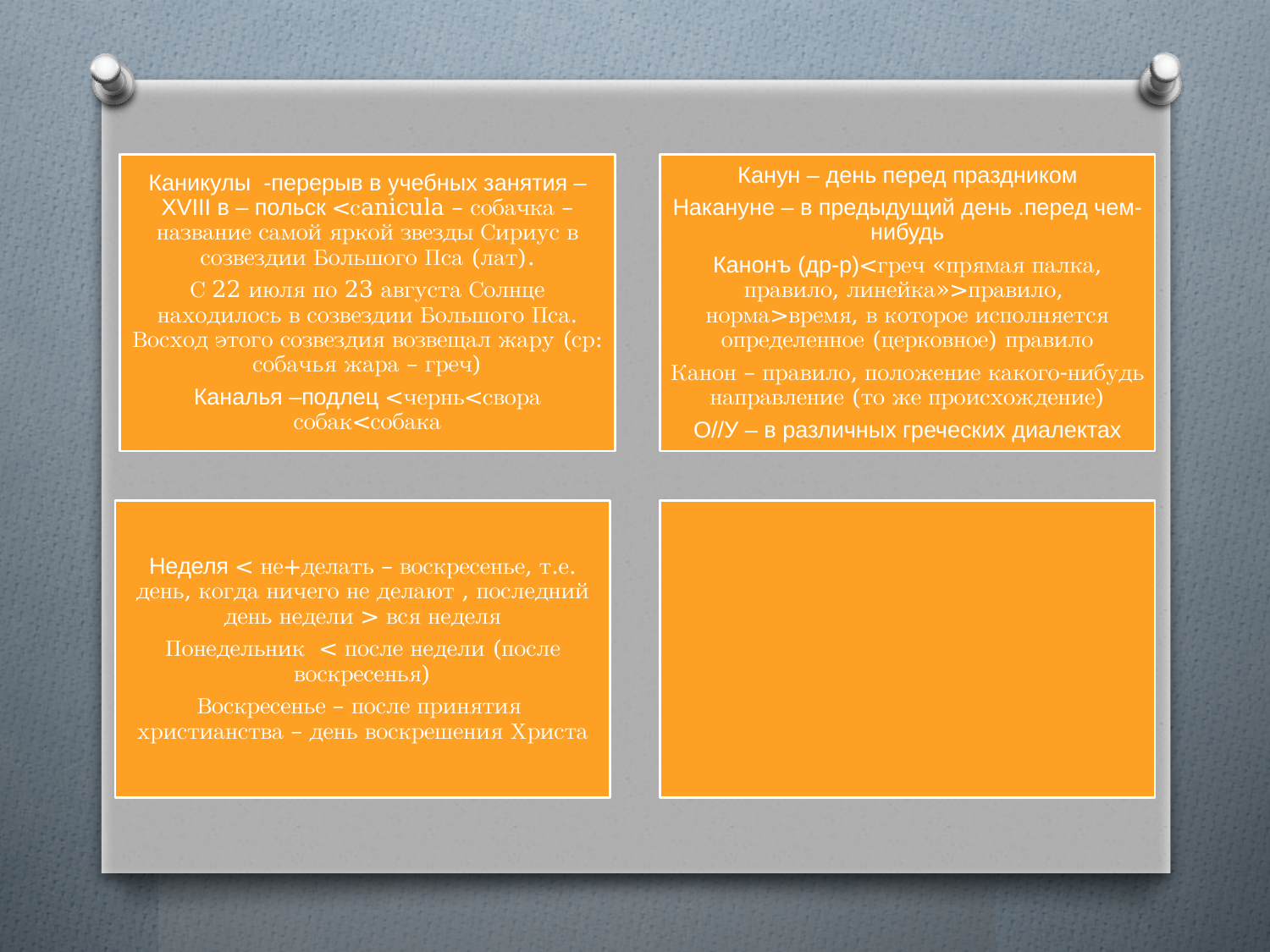

Каникулы  -перерыв в учебных занятия – XVIII в – польск <сanicula – собачка – название самой яркой звезды Сириус в созвездии Большого Пса (лат).
С 22 июля по 23 августа Солнце находилось в созвездии Большого Пса. Восход этого созвездия возвещал жару (ср: собачья жара – греч)
Каналья –подлец <чернь<свора собак<собака
Канун – день перед праздником
Накануне – в предыдущий день .перед чем-нибудь
Канонъ (др-р)<греч «прямая палка, правило, линейка»>правило,  норма>время, в которое исполняется определенное (церковное) правило
Канон – правило, положение какого-нибудь направление (то же происхождение)
О//У – в различных греческих диалектах
Неделя < не+делать – воскресенье, т.е. день, когда ничего не делают , последний день недели > вся неделя
Понедельник  < после недели (после воскресенья)
Воскресенье – после принятия  христианства – день воскрешения Христа